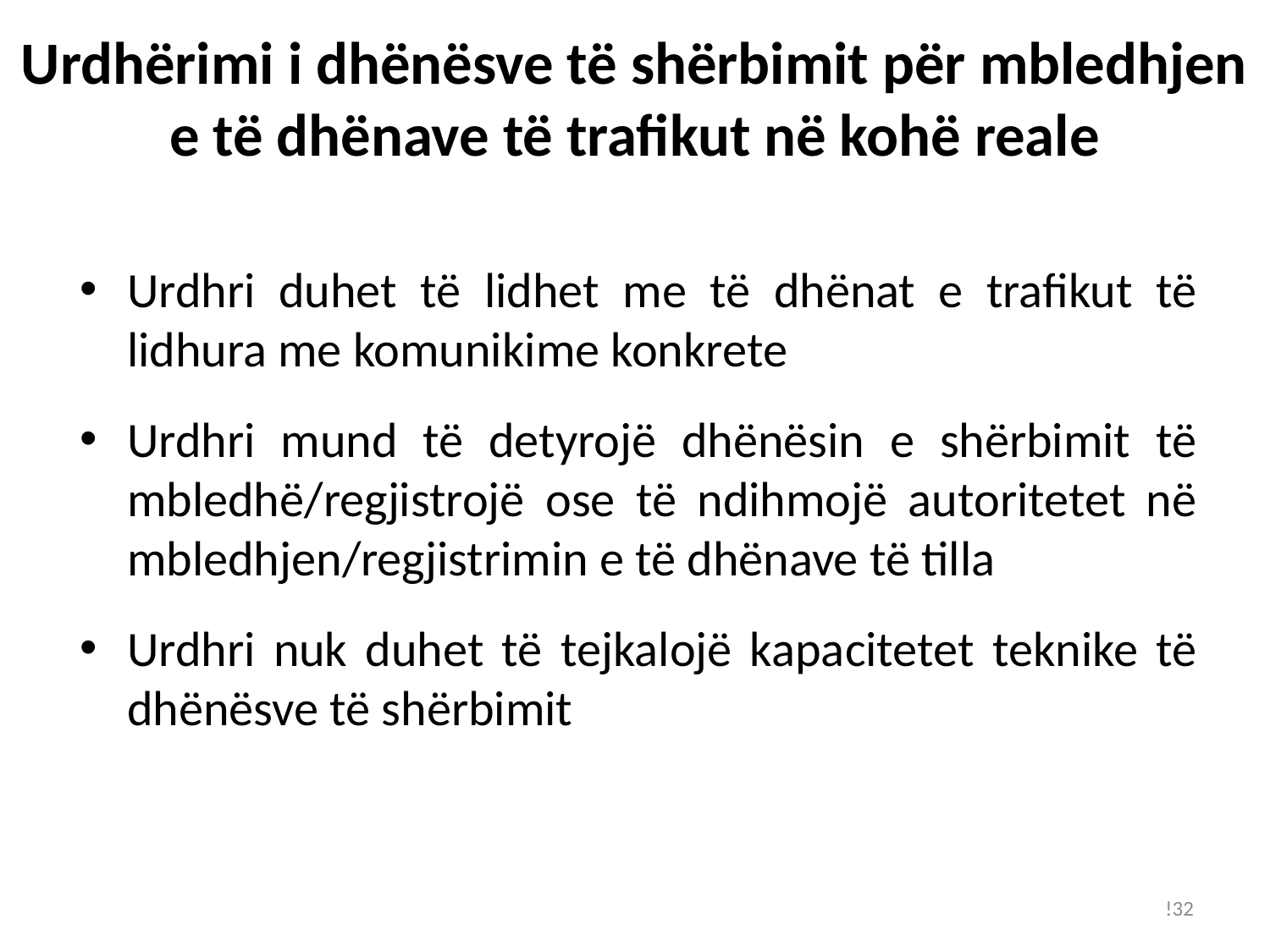

# Urdhërimi i dhënësve të shërbimit për mbledhjen e të dhënave të trafikut në kohë reale
Urdhri duhet të lidhet me të dhënat e trafikut të lidhura me komunikime konkrete
Urdhri mund të detyrojë dhënësin e shërbimit të mbledhë/regjistrojë ose të ndihmojë autoritetet në mbledhjen/regjistrimin e të dhënave të tilla
Urdhri nuk duhet të tejkalojë kapacitetet teknike të dhënësve të shërbimit
!32